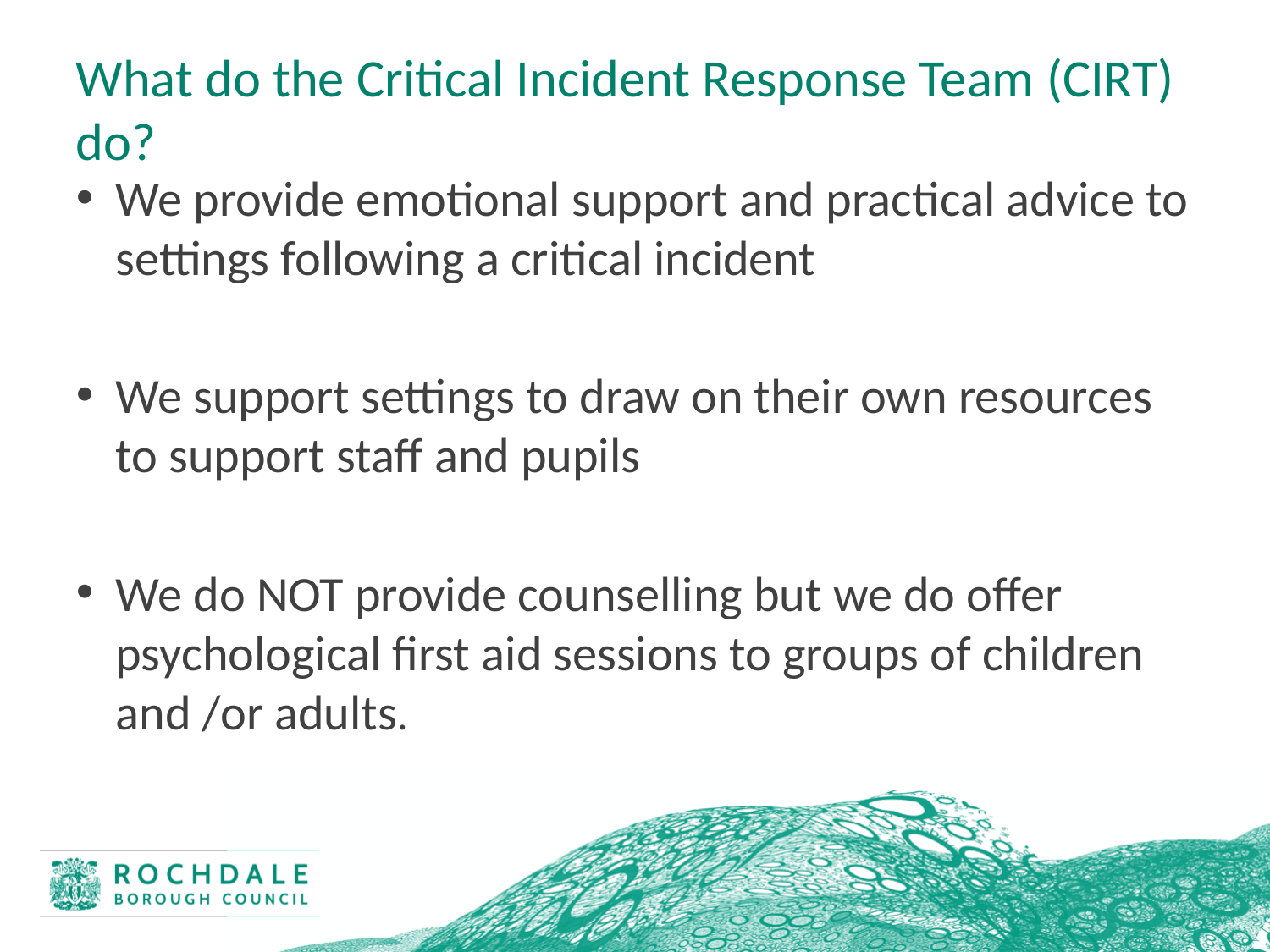

# What do the Critical Incident Response Team (CIRT) do?
We provide emotional support and practical advice to settings following a critical incident

We support settings to draw on their own resources to support staff and pupils

We do NOT provide counselling but we do offer psychological first aid sessions to groups of children and /or adults.